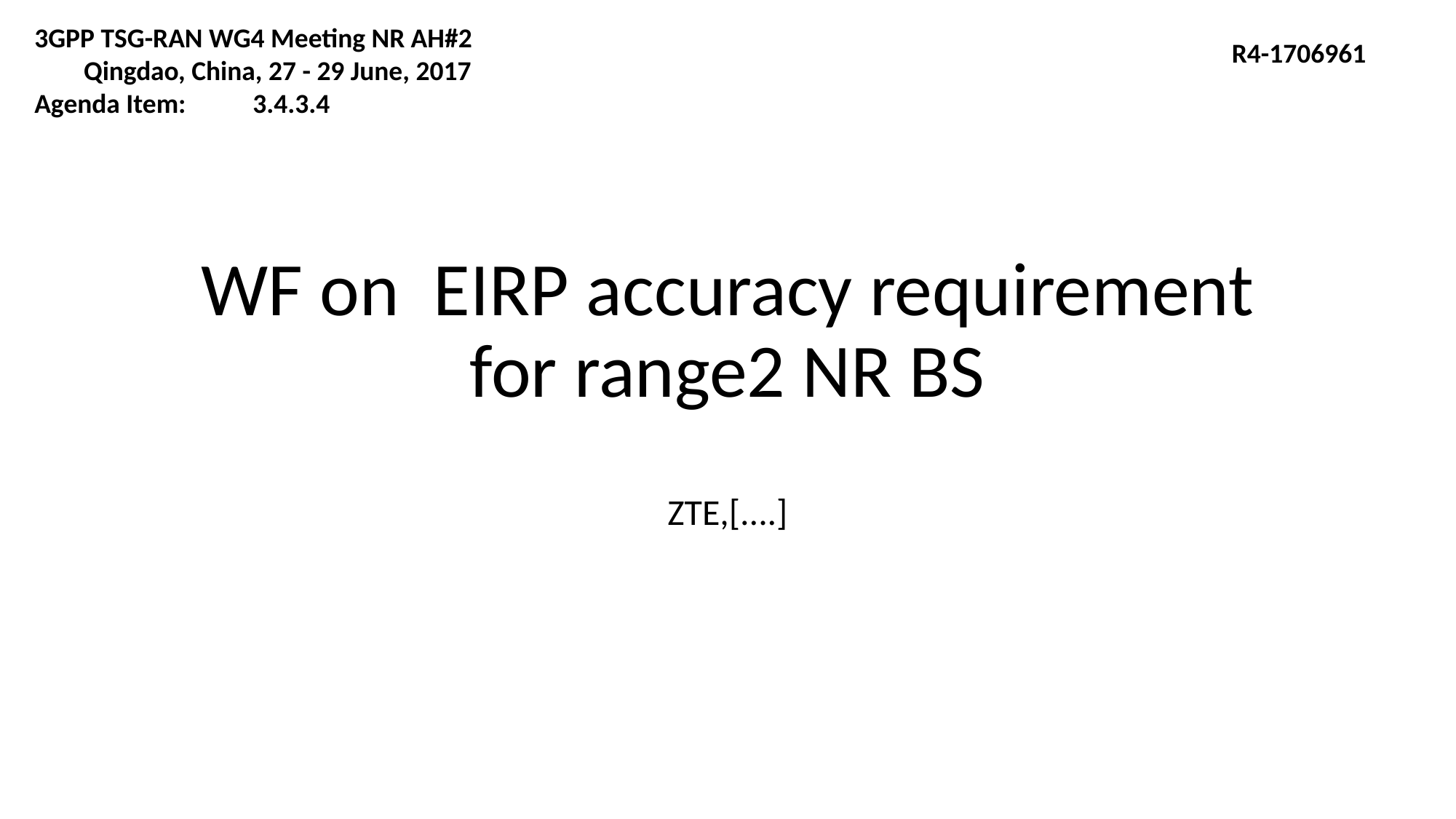

3GPP TSG-RAN WG4 Meeting NR AH#2                                                    Qingdao, China, 27 - 29 June, 2017
Agenda Item:	3.4.3.4

R4-1706961
# WF on  EIRP accuracy requirement for range2 NR BS
ZTE,[....]